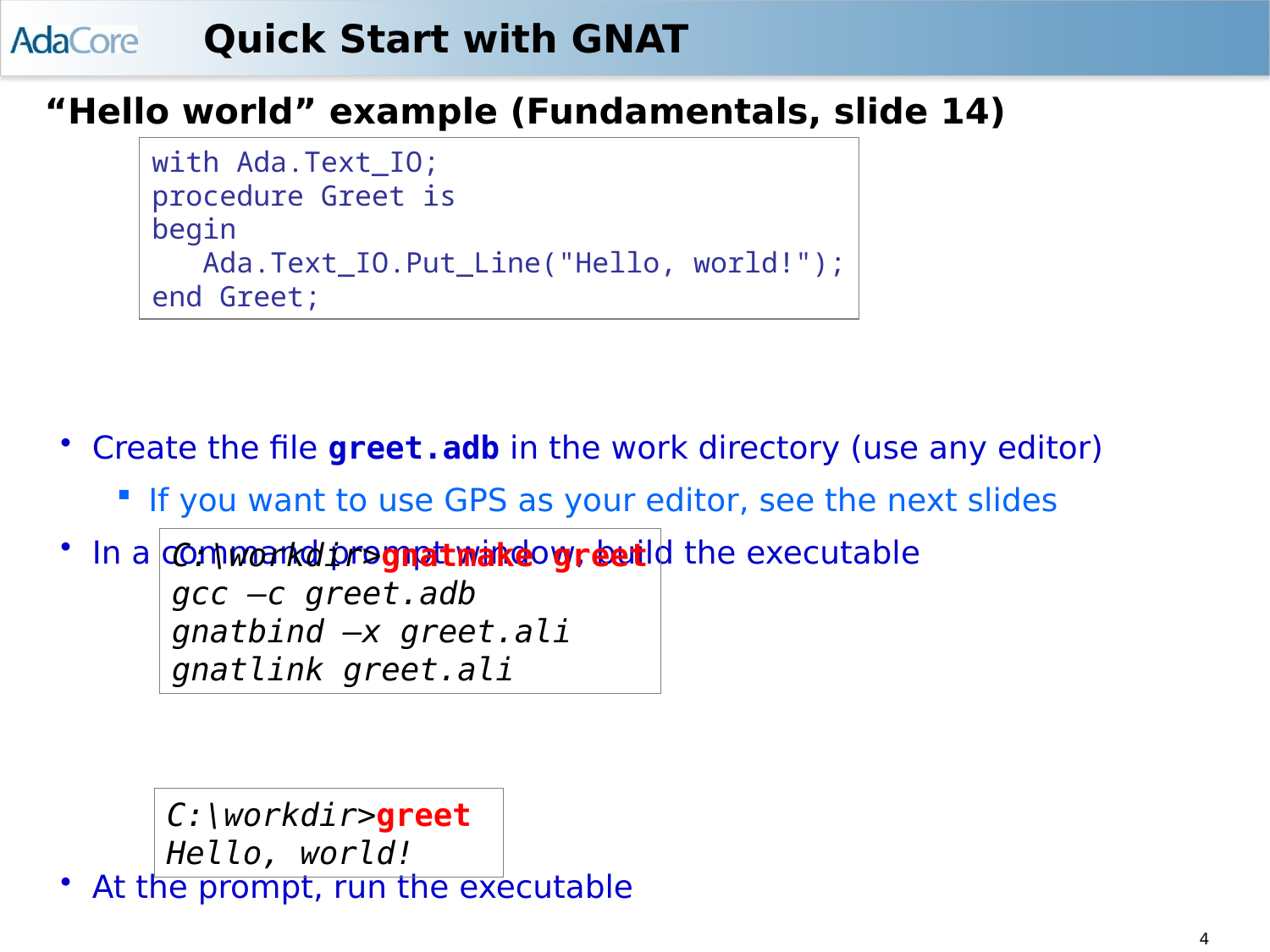

# Quick Start with GNAT
“Hello world” example (Fundamentals, slide 14)

Create the file greet.adb in the work directory (use any editor)
If you want to use GPS as your editor, see the next slides
In a command prompt window, build the executable

At the prompt, run the executable

with Ada.Text_IO;
procedure Greet is
begin
   Ada.Text_IO.Put_Line("Hello, world!");
end Greet;
C:\workdir>gnatmake greet
gcc –c greet.adb
gnatbind –x greet.ali
gnatlink greet.ali
C:\workdir>greet
Hello, world!